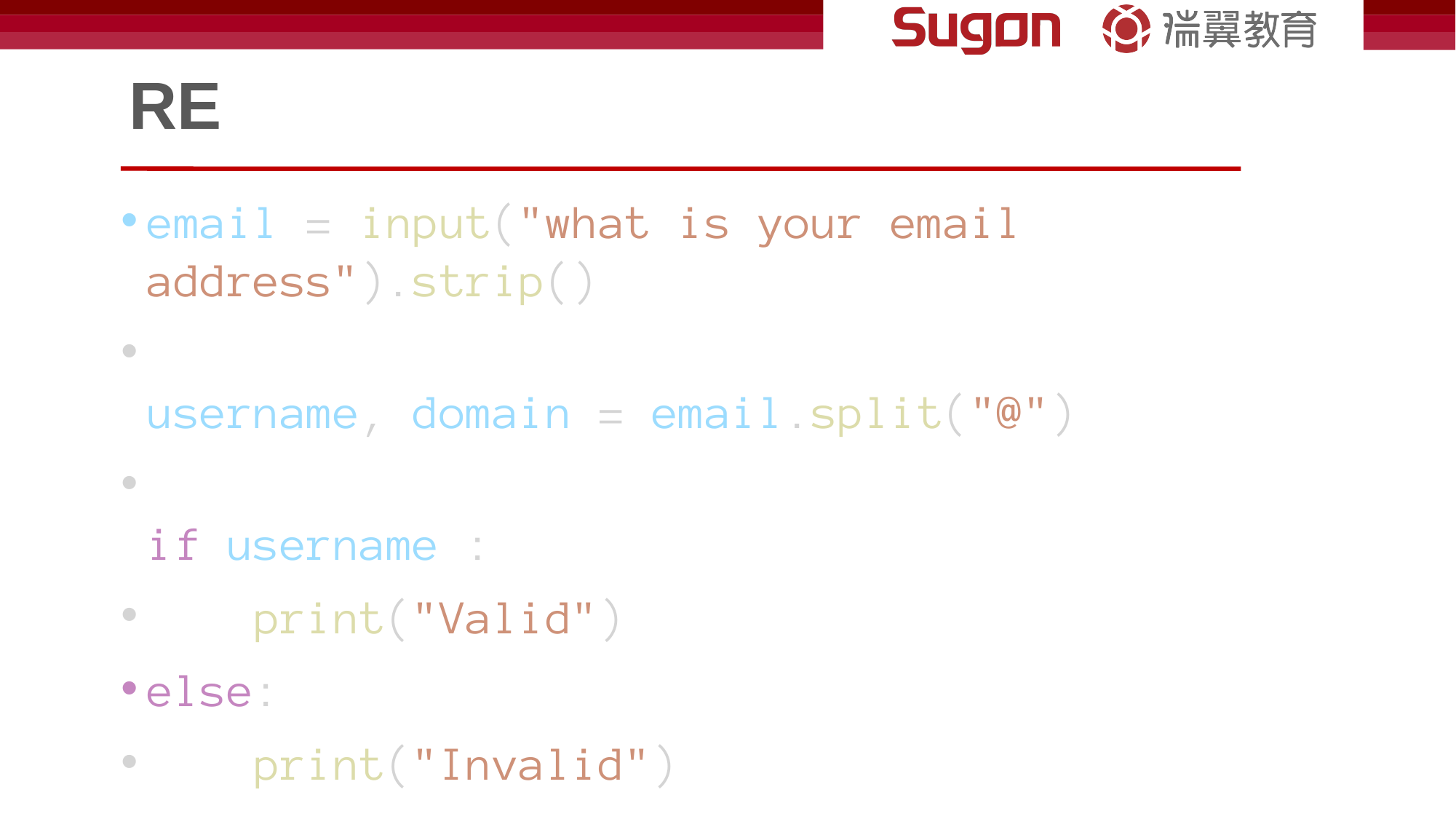

# RE
email = input("what is your email address").strip()
username, domain = email.split("@")
if username :
    print("Valid")
else:
    print("Invalid")